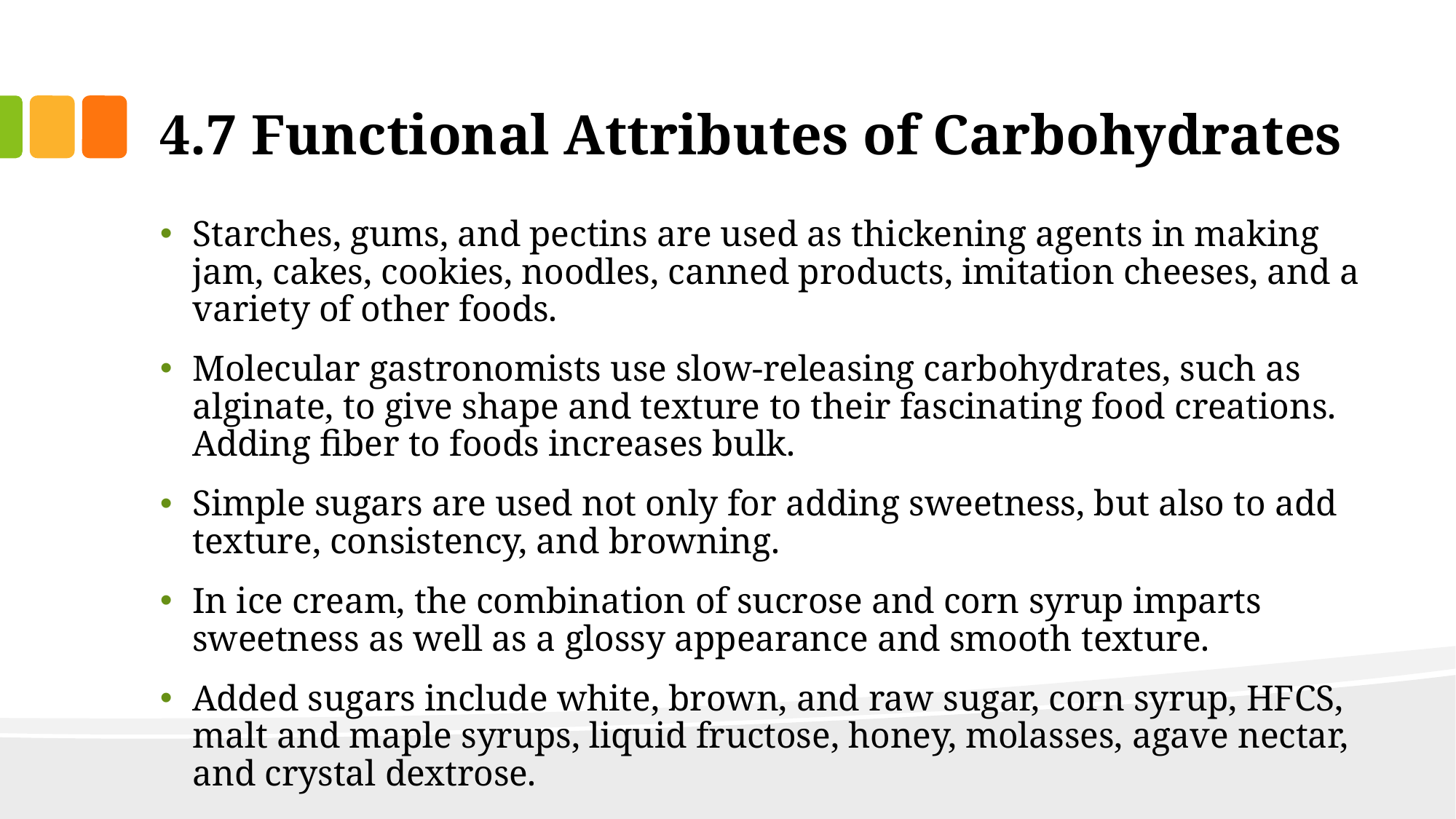

# 4.7 Functional Attributes of Carbohydrates
Starches, gums, and pectins are used as thickening agents in making jam, cakes, cookies, noodles, canned products, imitation cheeses, and a variety of other foods.
Molecular gastronomists use slow-releasing carbohydrates, such as alginate, to give shape and texture to their fascinating food creations. Adding fiber to foods increases bulk.
Simple sugars are used not only for adding sweetness, but also to add texture, consistency, and browning.
In ice cream, the combination of sucrose and corn syrup imparts sweetness as well as a glossy appearance and smooth texture.
Added sugars include white, brown, and raw sugar, corn syrup, HFCS, malt and maple syrups, liquid fructose, honey, molasses, agave nectar, and crystal dextrose.